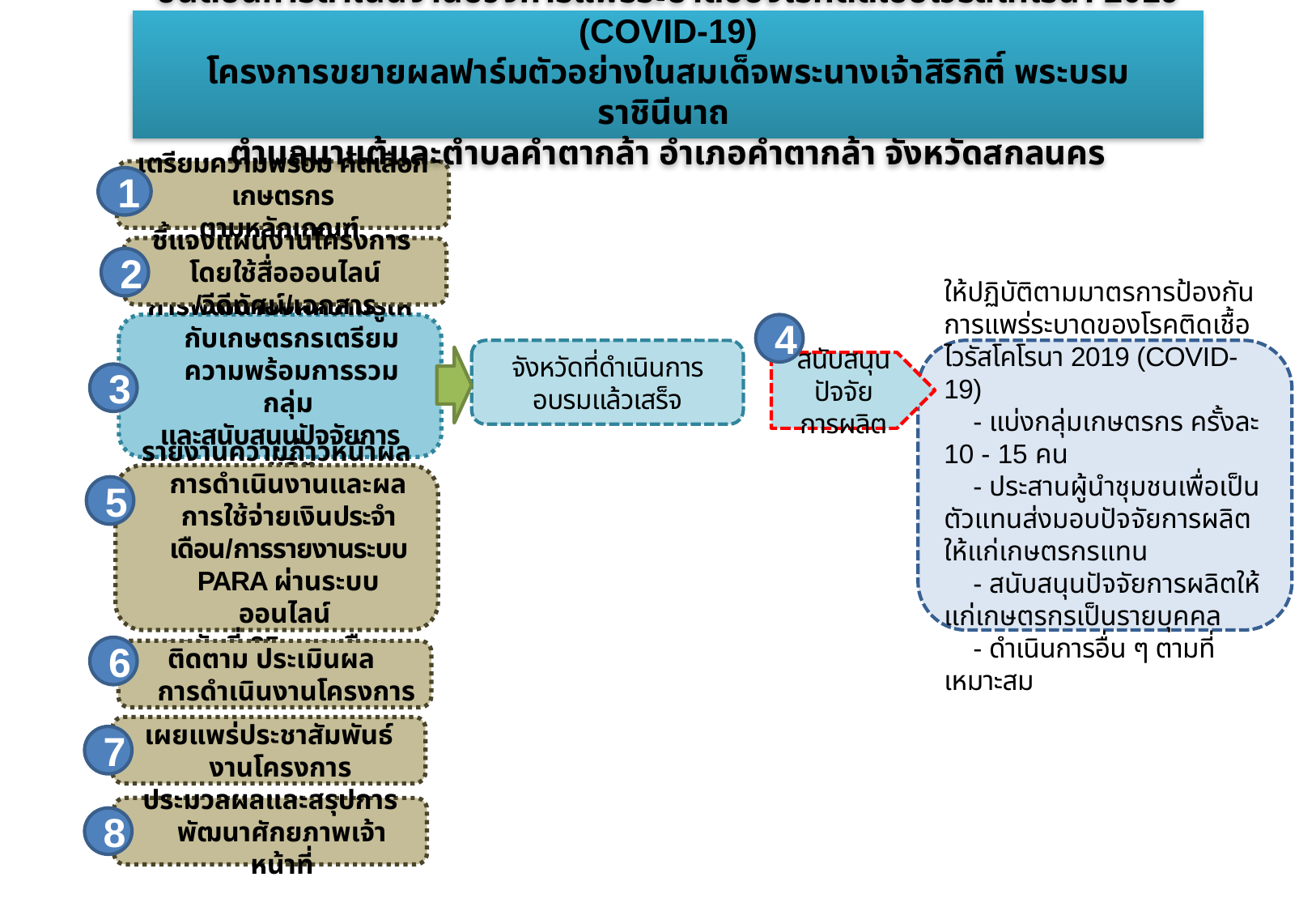

ขั้นตอนการดำเนินงานช่วงการแพร่ระบาดของโรคติดเชื้อไวรัสโคโรนา 2019 (COVID-19)
โครงการขยายผลฟาร์มตัวอย่างในสมเด็จพระนางเจ้าสิริกิติ์ พระบรมราชินีนาถ
ตำบลนาแต้และตำบลคำตากล้า อำเภอคำตากล้า จังหวัดสกลนคร
เตรียมความพร้อม คัดเลือกเกษตรกร
ตามหลักเกณฑ์
1
ชี้แจงแผนงานโครงการ
โดยใช้สื่อออนไลน์ /วีดีทัศน์/เอกสาร
2
การพัฒนาองค์ความรู้ให้กับเกษตรกรเตรียมความพร้อมการรวมกลุ่ม
และสนับสนุนปัจจัยการผลิต
4
จังหวัดที่ดำเนินการอบรมแล้วเสร็จ
ให้ปฏิบัติตามมาตรการป้องกันการแพร่ระบาดของโรคติดเชื้อไวรัสโคโรนา 2019 (COVID-19)
    - แบ่งกลุ่มเกษตรกร ครั้งละ 10 - 15 คน
    - ประสานผู้นำชุมชนเพื่อเป็นตัวแทนส่งมอบปัจจัยการผลิตให้แก่เกษตรกรแทน
    - สนับสนุนปัจจัยการผลิตให้แก่เกษตรกรเป็นรายบุคคล
    - ดำเนินการอื่น ๆ ตามที่เหมาะสม

สนับสนุนปัจจัย
การผลิต
3
รายงานความก้าวหน้าผลการดำเนินงานและผลการใช้จ่ายเงินประจำเดือน/การรายงานระบบ PARA ผ่านระบบออนไลน์
ทุกวันที่ 25 ของเดือน
5
6
ติดตาม ประเมินผล
การดำเนินงานโครงการ
เผยแพร่ประชาสัมพันธ์งานโครงการ
7
ประมวลผลและสรุปการพัฒนาศักยภาพเจ้าหน้าที่
8